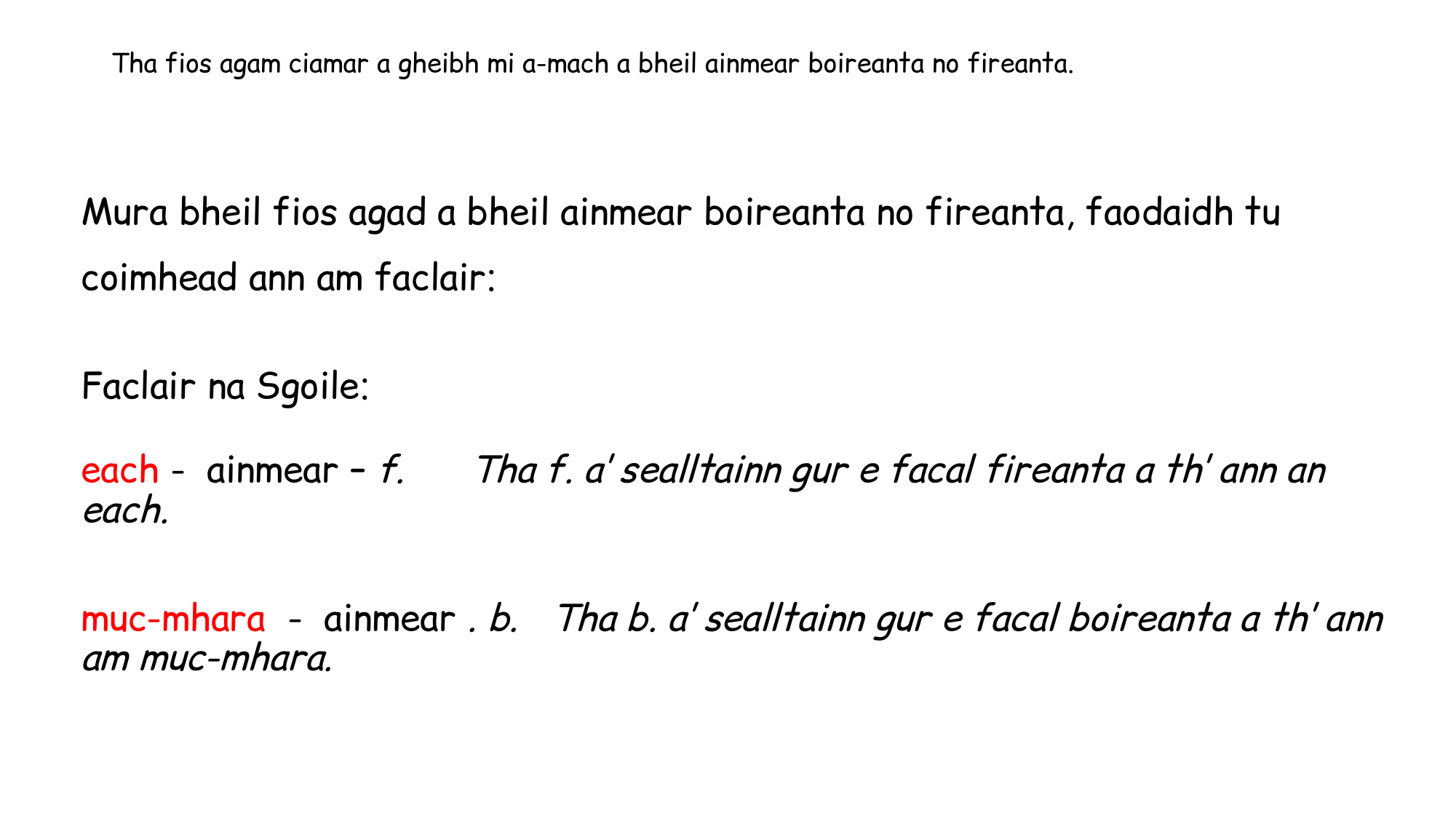

# Tha fios agam ciamar a gheibh mi a-mach a bheil ainmear boireanta no fireanta.
Mura bheil fios agad a bheil ainmear boireanta no fireanta, faodaidh tu coimhead ann am faclair:

Faclair na Sgoile:

each -  ainmear – f.      Tha f. a’ sealltainn gur e facal fireanta a th’ ann an each.

muc-mhara  -  ainmear . b.   Tha b. a’ sealltainn gur e facal boireanta a th’ ann am muc-mhara.